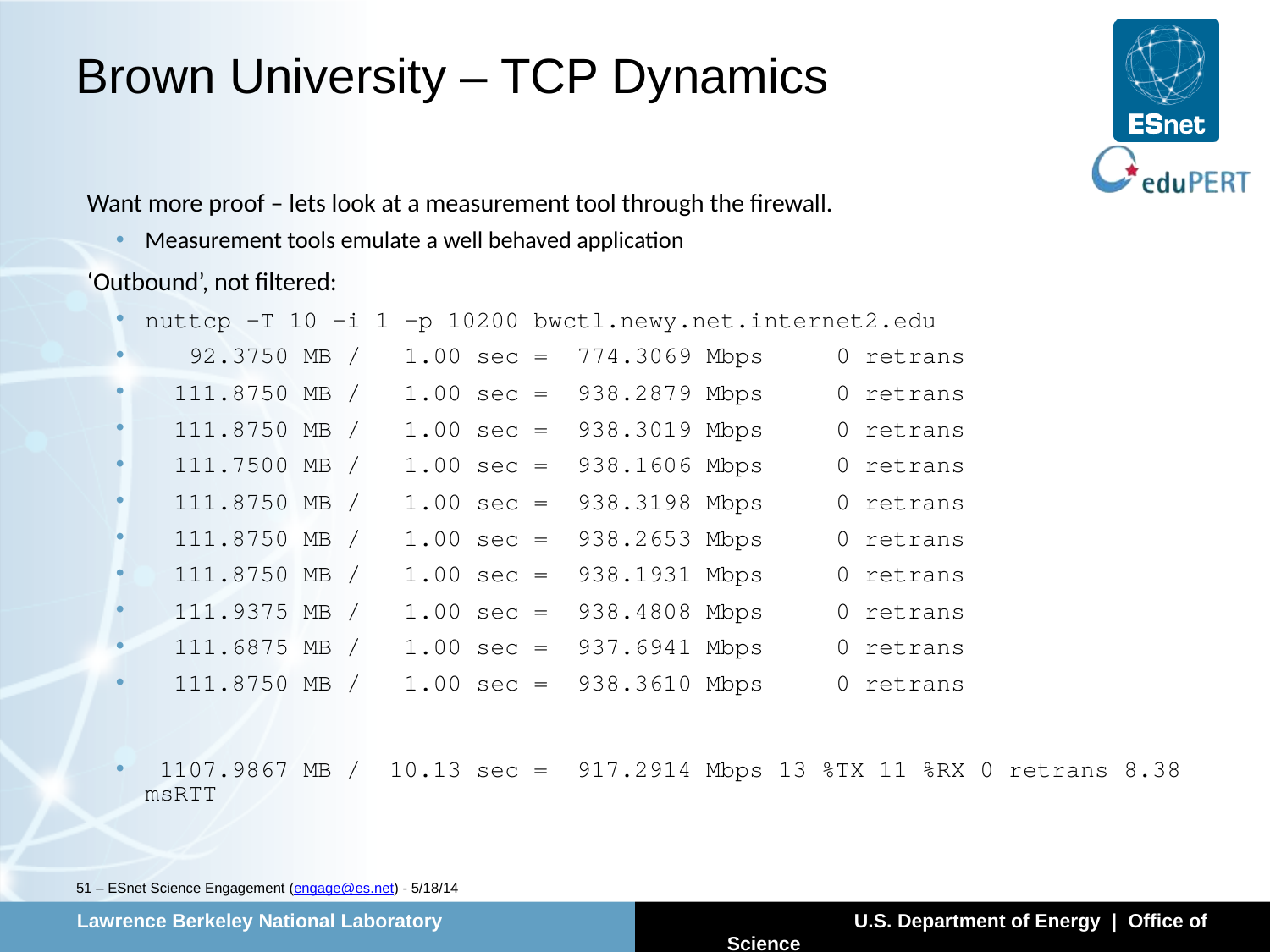

Brown University – TCP Dynamics
Want more proof – lets look at a measurement tool through the firewall.
Measurement tools emulate a well behaved application
‘Outbound’, not filtered:
nuttcp -T 10 -i 1 -p 10200 bwctl.newy.net.internet2.edu
   92.3750 MB /   1.00 sec =  774.3069 Mbps     0 retrans
  111.8750 MB /   1.00 sec =  938.2879 Mbps     0 retrans
  111.8750 MB /   1.00 sec =  938.3019 Mbps     0 retrans
  111.7500 MB /   1.00 sec =  938.1606 Mbps     0 retrans
  111.8750 MB /   1.00 sec =  938.3198 Mbps     0 retrans
  111.8750 MB /   1.00 sec =  938.2653 Mbps     0 retrans
  111.8750 MB /   1.00 sec =  938.1931 Mbps     0 retrans
  111.9375 MB /   1.00 sec =  938.4808 Mbps     0 retrans
  111.6875 MB /   1.00 sec =  937.6941 Mbps     0 retrans
  111.8750 MB /   1.00 sec =  938.3610 Mbps     0 retrans

 1107.9867 MB /  10.13 sec =  917.2914 Mbps 13 %TX 11 %RX 0 retrans 8.38 msRTT

51 – ESnet Science Engagement (engage@es.net) - 5/18/14